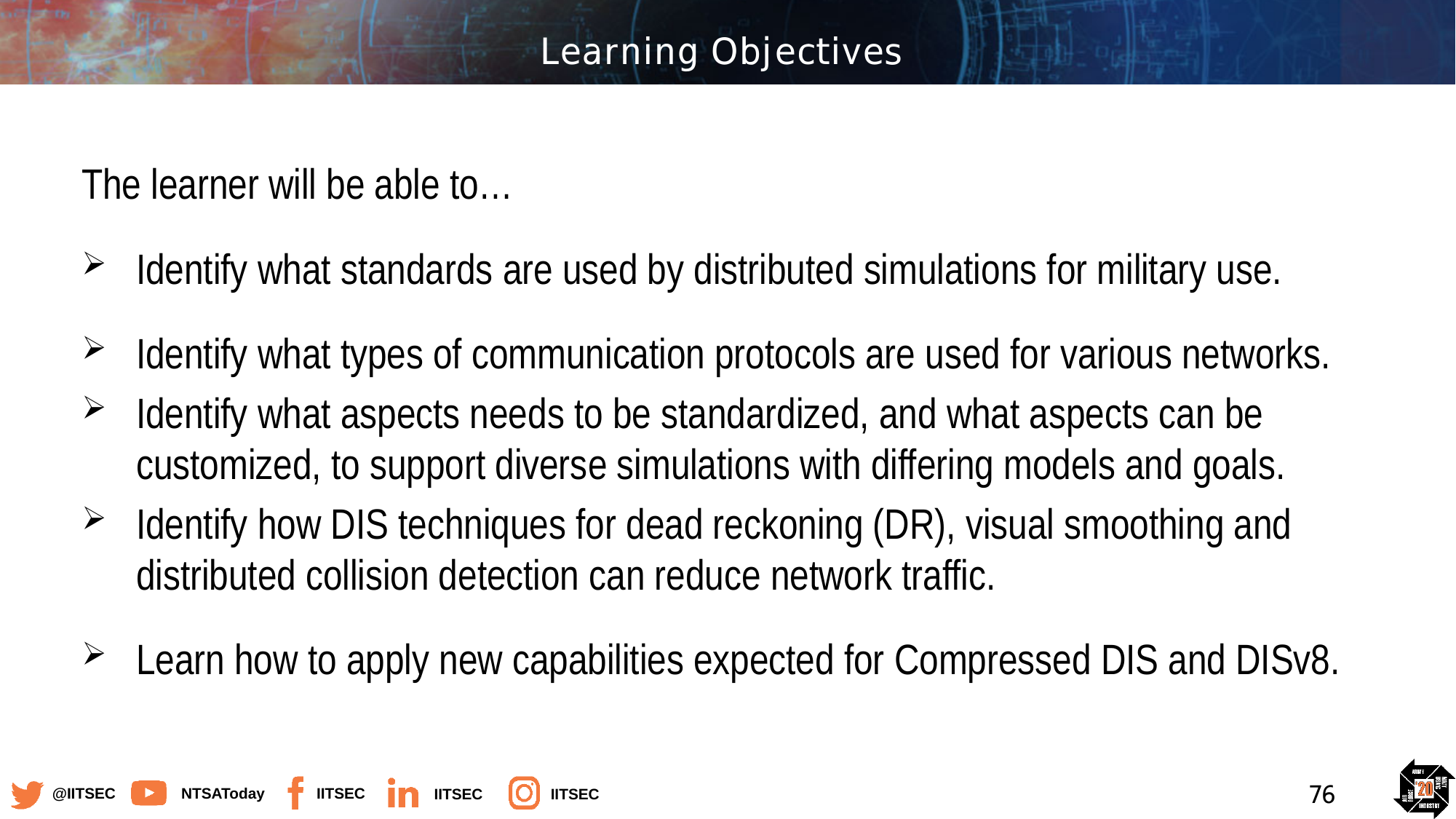

# Learning Objectives
The learner will be able to…
Identify what standards are used by distributed simulations for military use.
Identify what types of communication protocols are used for various networks.
Identify what aspects needs to be standardized, and what aspects can be customized, to support diverse simulations with differing models and goals.
Identify how DIS techniques for dead reckoning (DR), visual smoothing and distributed collision detection can reduce network traffic.
Learn how to apply new capabilities expected for Compressed DIS and DISv8.

76